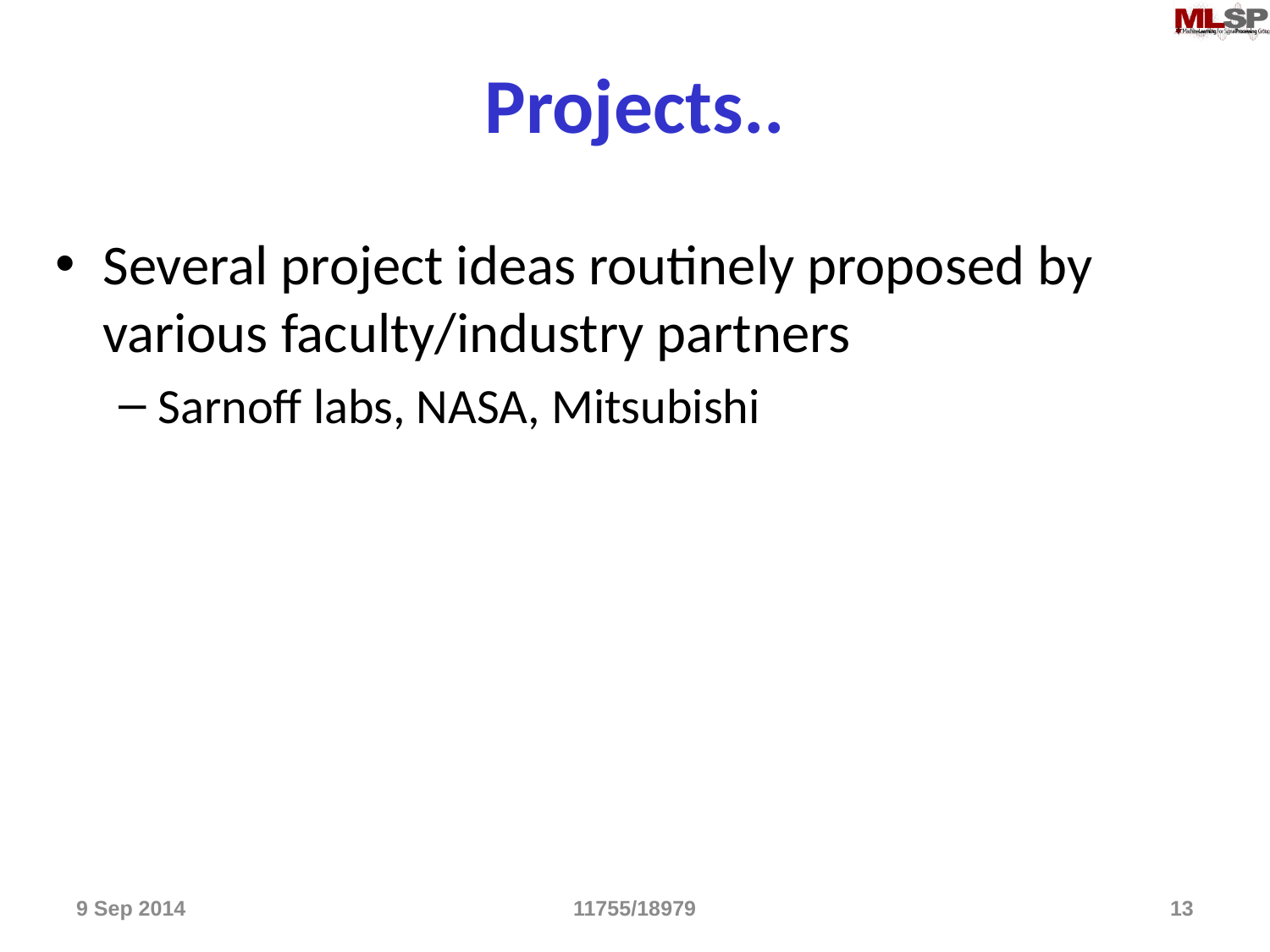

# Projects..
Several project ideas routinely proposed by various faculty/industry partners
Sarnoff labs, NASA, Mitsubishi

9 Sep 2014
11755/18979
13